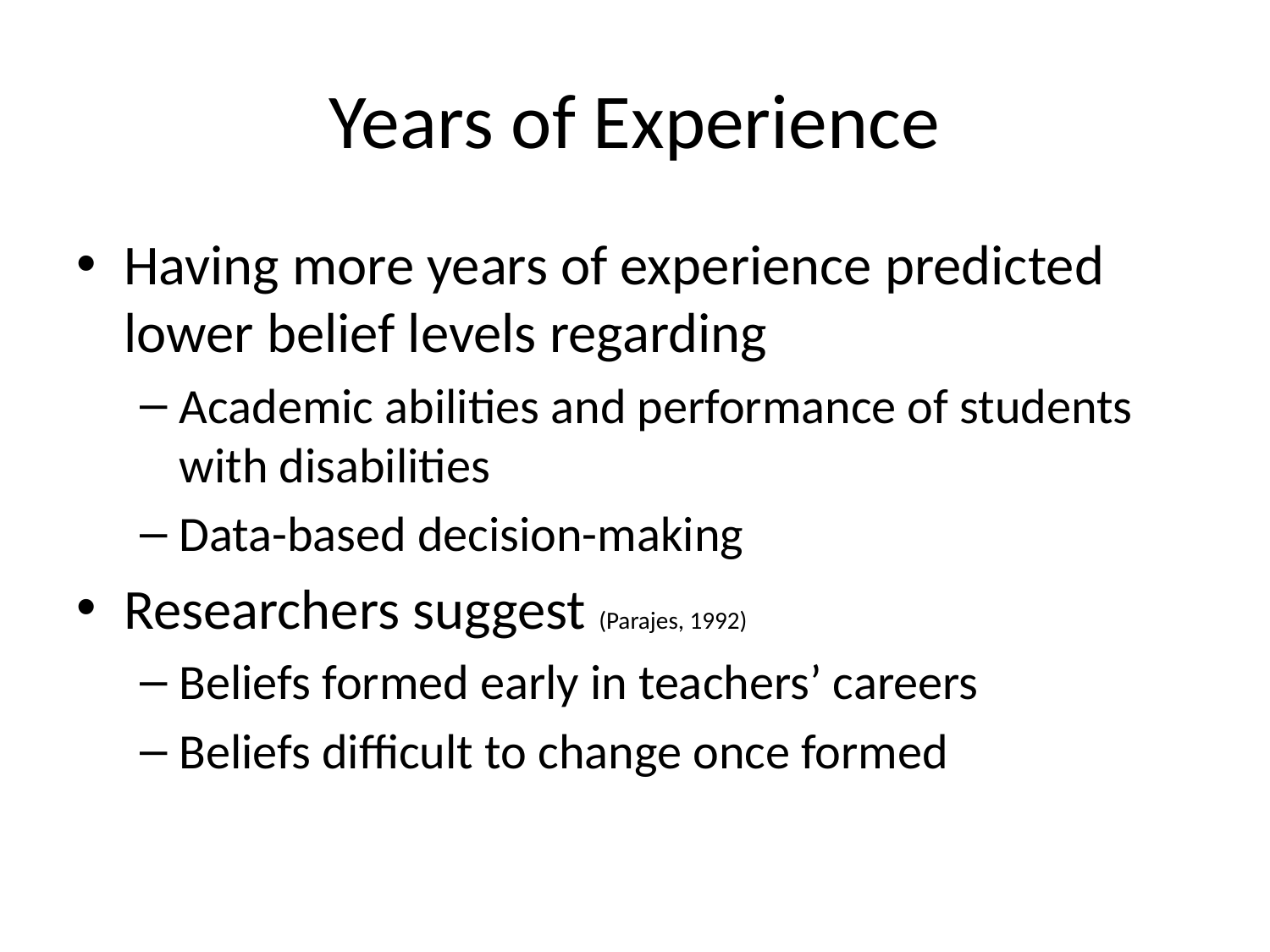

# Years of Experience
Having more years of experience predicted lower belief levels regarding
Academic abilities and performance of students with disabilities
Data-based decision-making
Researchers suggest (Parajes, 1992)
Beliefs formed early in teachers’ careers
Beliefs difficult to change once formed